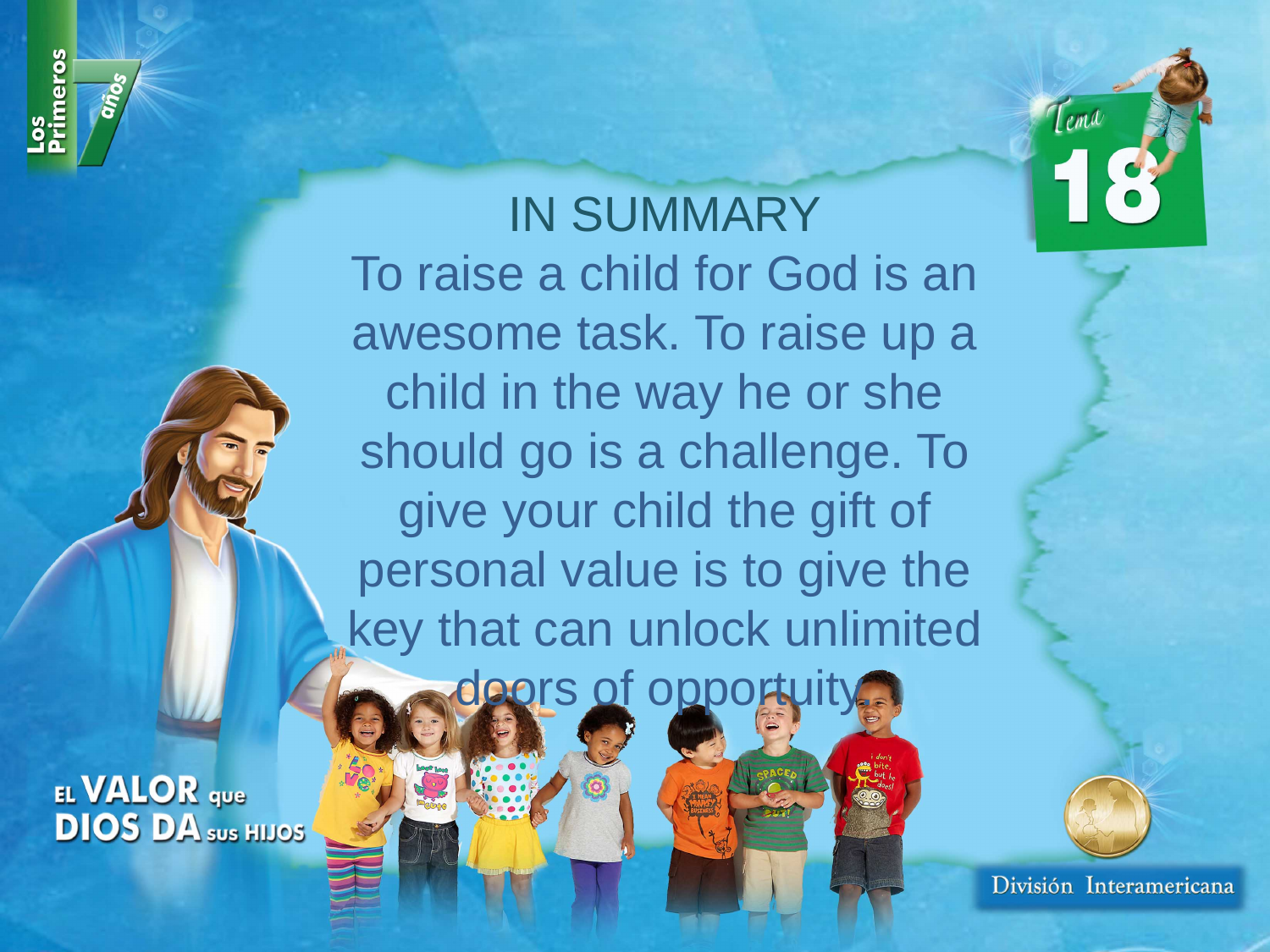

IN SUMMARY
To raise a child for God is an awesome task. To raise up a child in the way he or she should go is a challenge. To give your child the gift of personal value is to give the key that can unlock unlimited doors of opportuity.